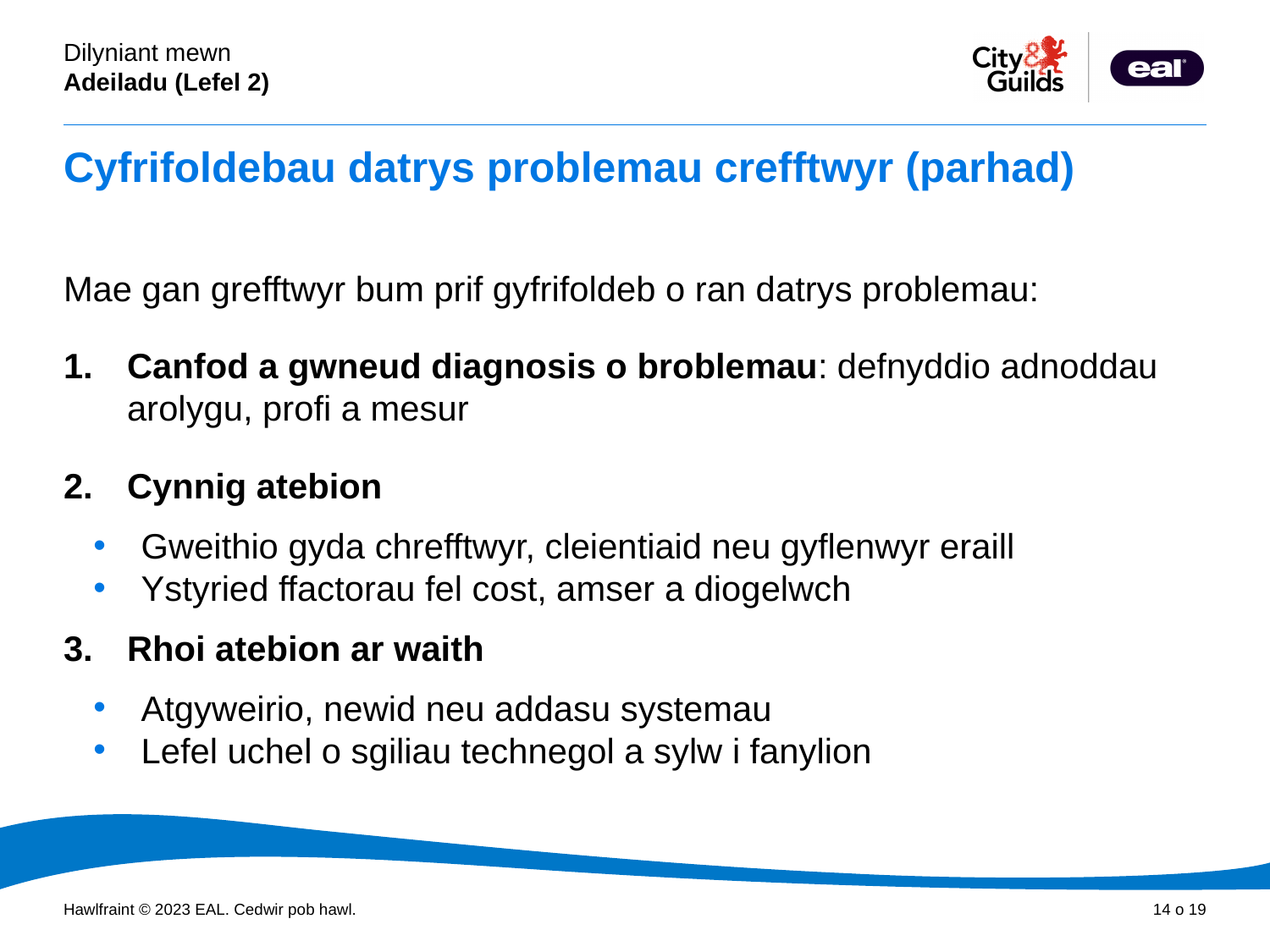

# Cyfrifoldebau datrys problemau crefftwyr (parhad)
Mae gan grefftwyr bum prif gyfrifoldeb o ran datrys problemau:
Canfod a gwneud diagnosis o broblemau: defnyddio adnoddau arolygu, profi a mesur
Cynnig atebion
Gweithio gyda chrefftwyr, cleientiaid neu gyflenwyr eraill
Ystyried ffactorau fel cost, amser a diogelwch
Rhoi atebion ar waith
Atgyweirio, newid neu addasu systemau
Lefel uchel o sgiliau technegol a sylw i fanylion